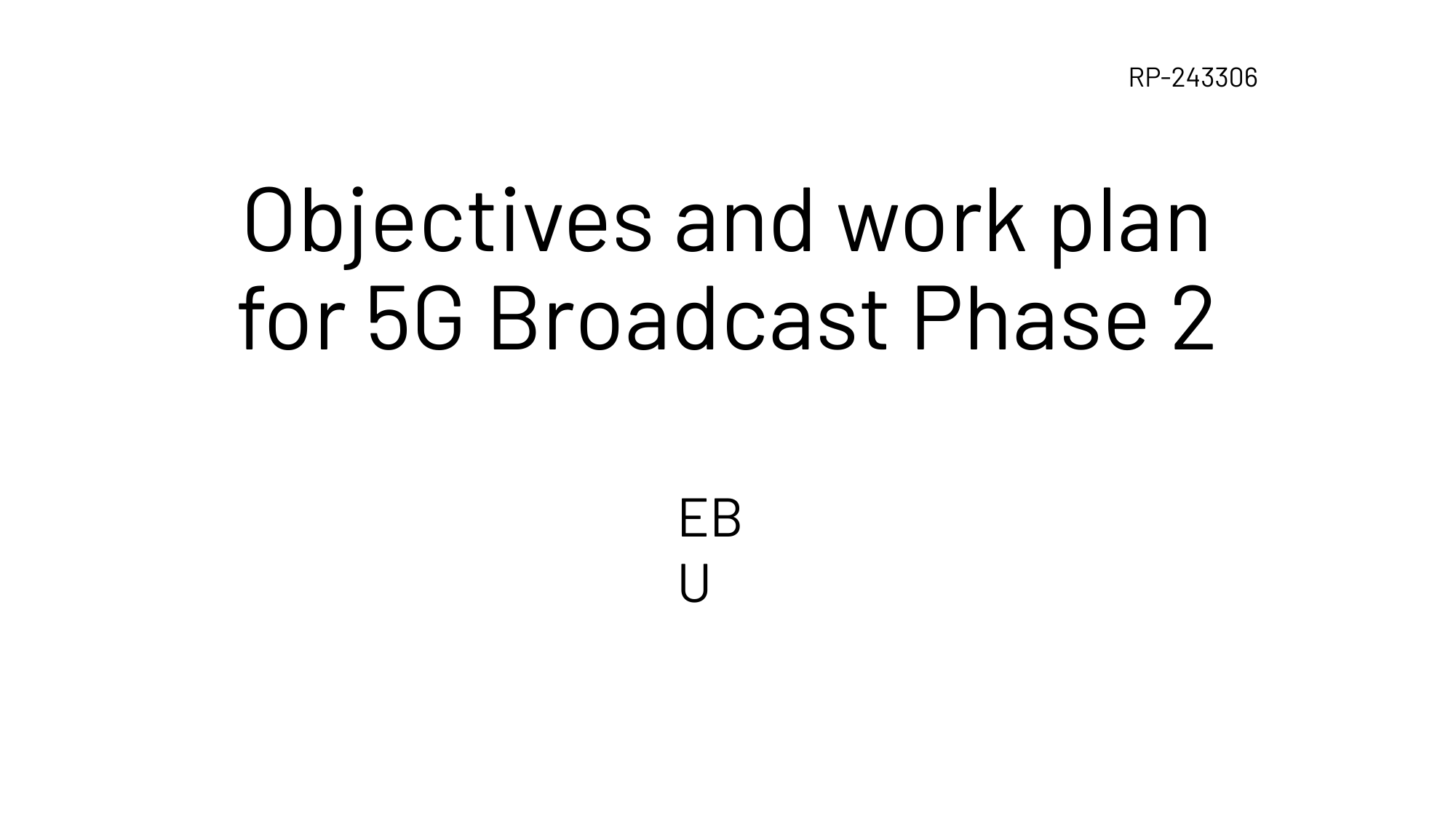

RP-243306
# Objectives and work plan for 5G Broadcast Phase 2
EBU